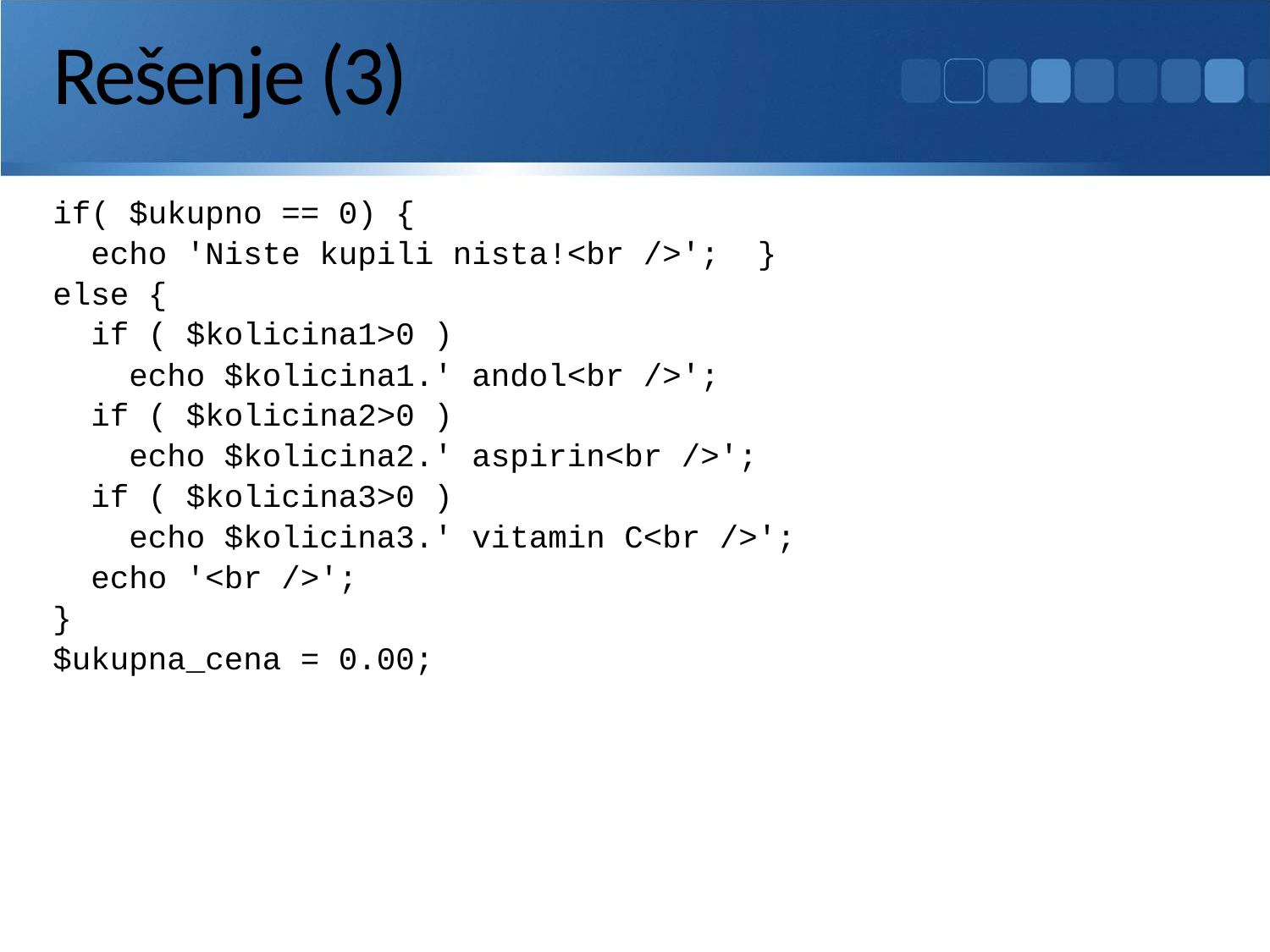

# Rešenje (3)
if( $ukupno == 0) {
  echo 'Niste kupili nista!<br />';  }
else {
  if ( $kolicina1>0 )
    echo $kolicina1.' andol<br />';
  if ( $kolicina2>0 )
    echo $kolicina2.' aspirin<br />';
  if ( $kolicina3>0 )
    echo $kolicina3.' vitamin C<br />';
  echo '<br />';
}
$ukupna_cena = 0.00;

Uvod u PHP
117